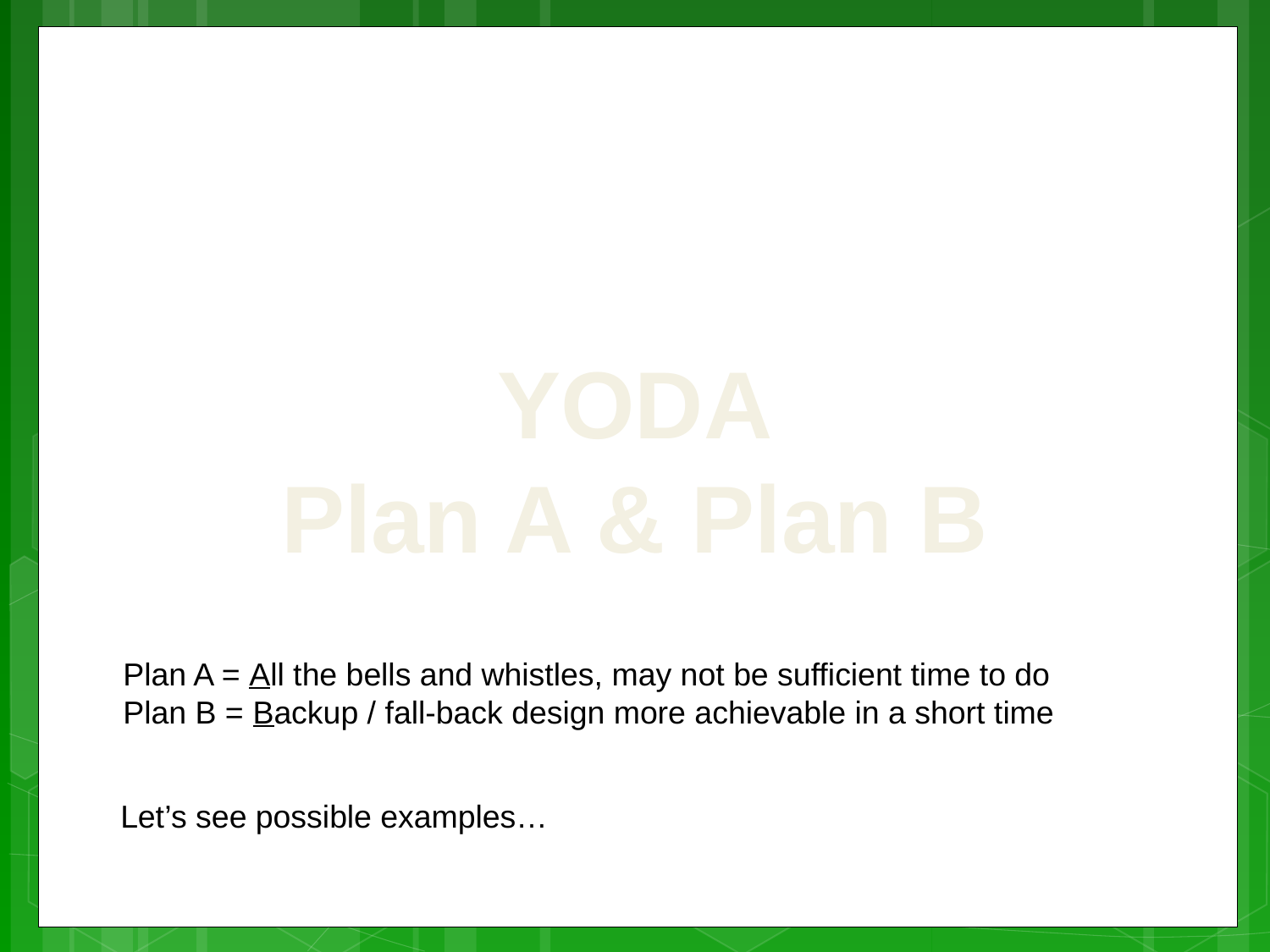

#
YODA
Plan A & Plan B
Plan A = All the bells and whistles, may not be sufficient time to do
Plan B = Backup / fall-back design more achievable in a short time
Let’s see possible examples…